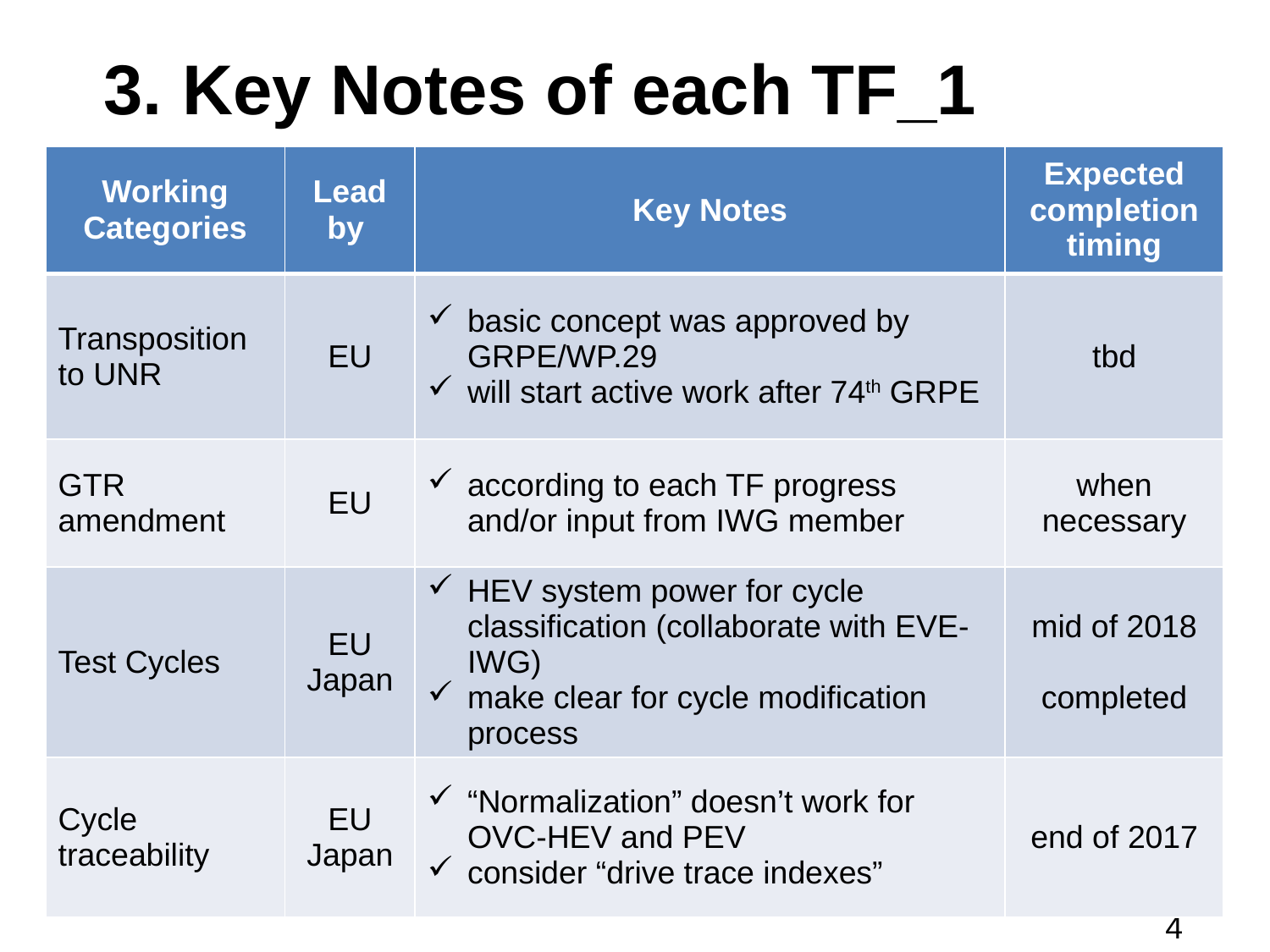

3. Key Notes of each TF_1
| Working Categories | Lead by | Key Notes | Expected completion timing |
| --- | --- | --- | --- |
| Transposition to UNR | EU | basic concept was approved by GRPE/WP.29 will start active work after 74th GRPE | tbd |
| GTR amendment | EU | according to each TF progress and/or input from IWG member | when necessary |
| Test Cycles | EU Japan | HEV system power for cycle classification (collaborate with EVE-IWG) make clear for cycle modification process | mid of 2018 completed |
| Cycle traceability | EU Japan | “Normalization” doesn’t work for OVC-HEV and PEV consider “drive trace indexes” | end of 2017 |